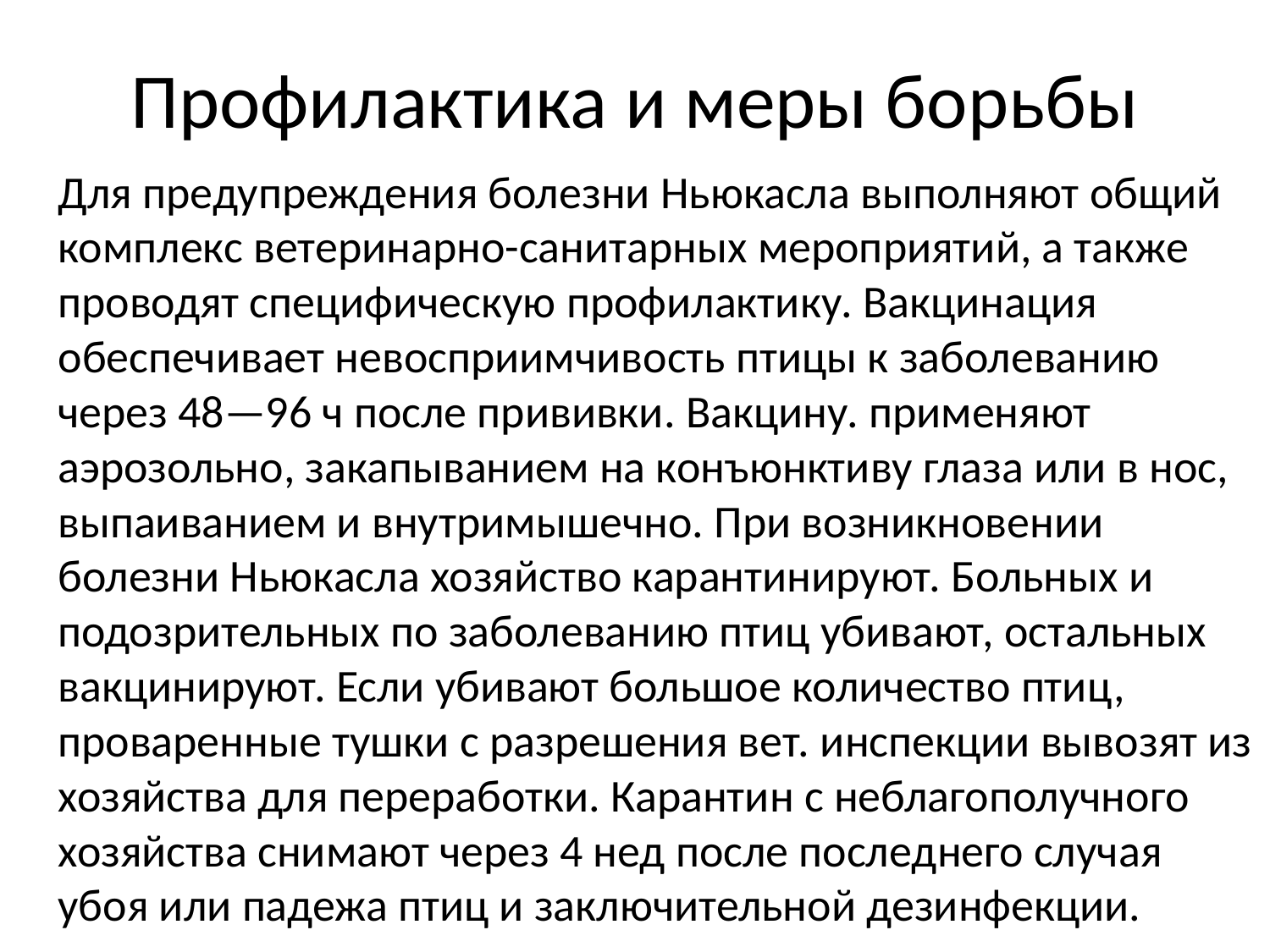

# Профилактика и меры борьбы
		Для предупреждения болезни Ньюкасла выполняют общий комплекс ветеринарно-санитарных мероприятий, а также проводят специфическую профилактику. Вакцинация обеспечивает невосприимчивость птицы к заболеванию через 48—96 ч после прививки. Вакцину. применяют аэрозольно, закапыванием на конъюнктиву глаза или в нос, выпаиванием и внутримышечно. При возникновении болезни Ньюкасла хозяйство карантинируют. Больных и подозрительных по заболеванию птиц убивают, остальных вакцинируют. Если убивают большое количество птиц, проваренные тушки с разрешения вет. инспекции вывозят из хозяйства для переработки. Карантин с неблагополучного хозяйства снимают через 4 нед после последнего случая убоя или падежа птиц и заключительной дезинфекции.